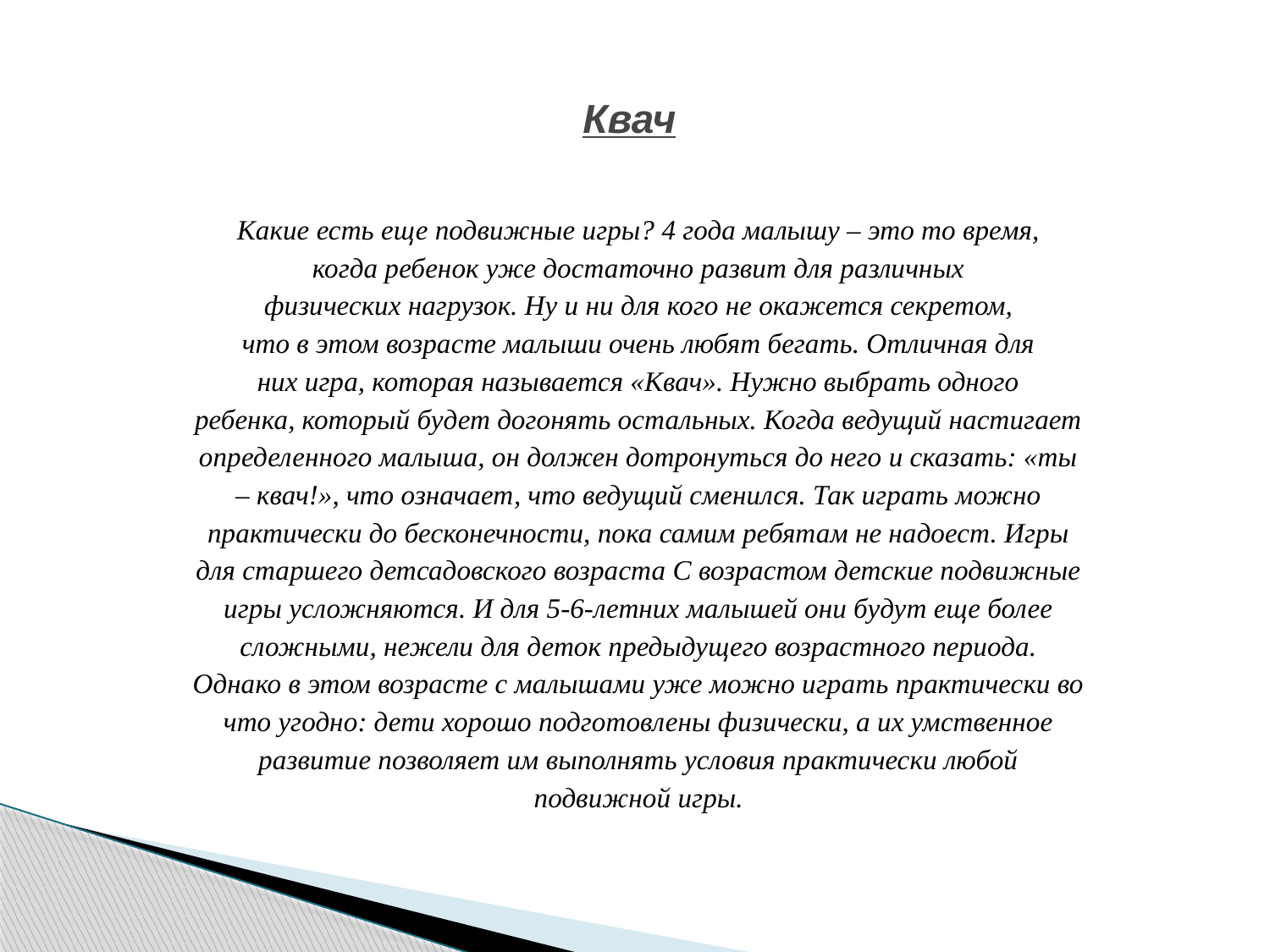

# Квач
Какие есть еще подвижные игры? 4 года малышу – это то время,
когда ребенок уже достаточно развит для различных
физических нагрузок. Ну и ни для кого не окажется секретом,
что в этом возрасте малыши очень любят бегать. Отличная для
них игра, которая называется «Квач». Нужно выбрать одного
ребенка, который будет догонять остальных. Когда ведущий настигает
определенного малыша, он должен дотронуться до него и сказать: «ты
– квач!», что означает, что ведущий сменился. Так играть можно
практически до бесконечности, пока самим ребятам не надоест. Игры
для старшего детсадовского возраста С возрастом детские подвижные
игры усложняются. И для 5-6-летних малышей они будут еще более
сложными, нежели для деток предыдущего возрастного периода.
Однако в этом возрасте с малышами уже можно играть практически во
что угодно: дети хорошо подготовлены физически, а их умственное
развитие позволяет им выполнять условия практически любой
подвижной игры.